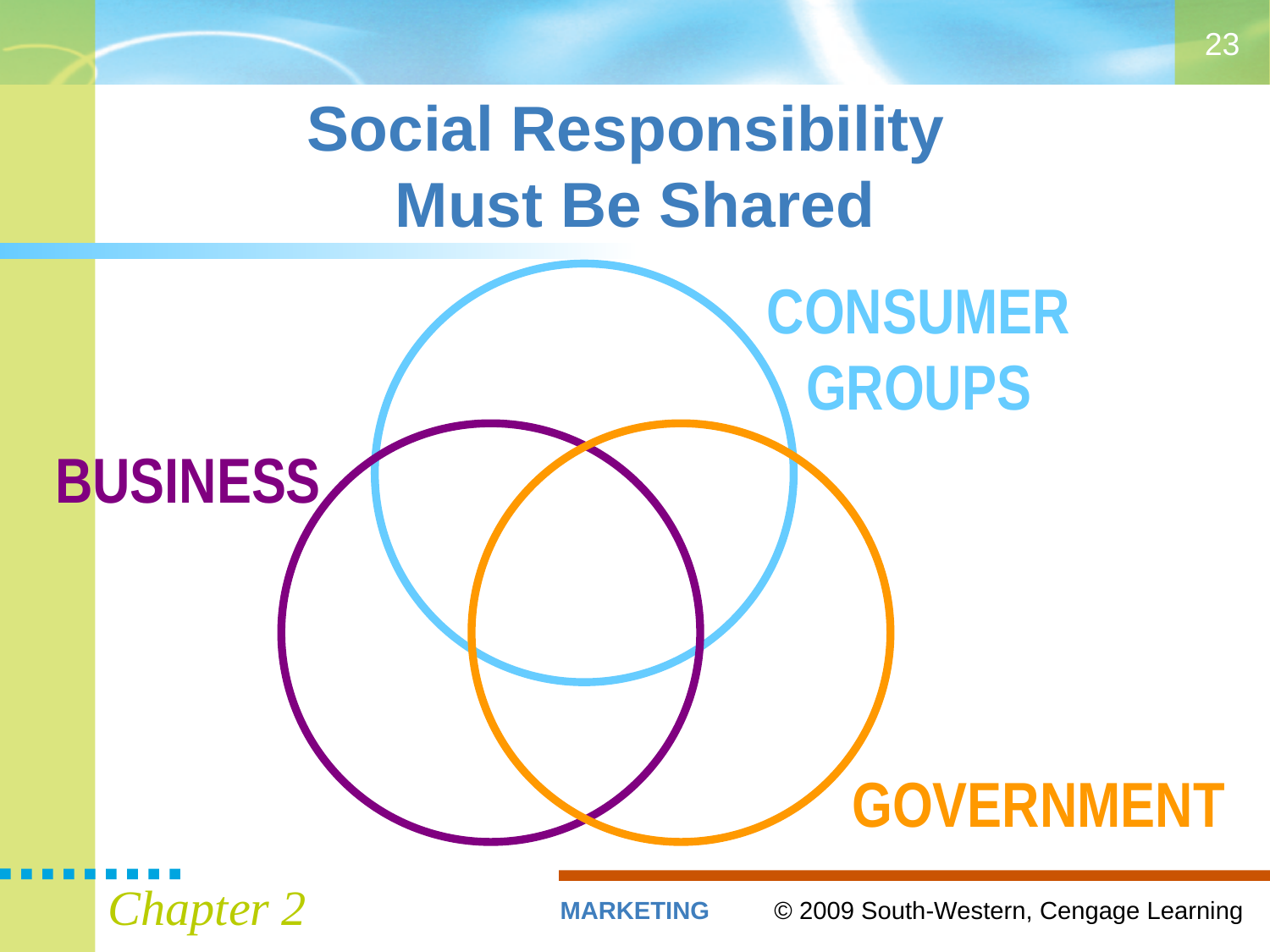

23
# Social Responsibility Must Be Shared

CONSUMER GROUPS

BUSINESS
GOVERNMENT
Chapter 2